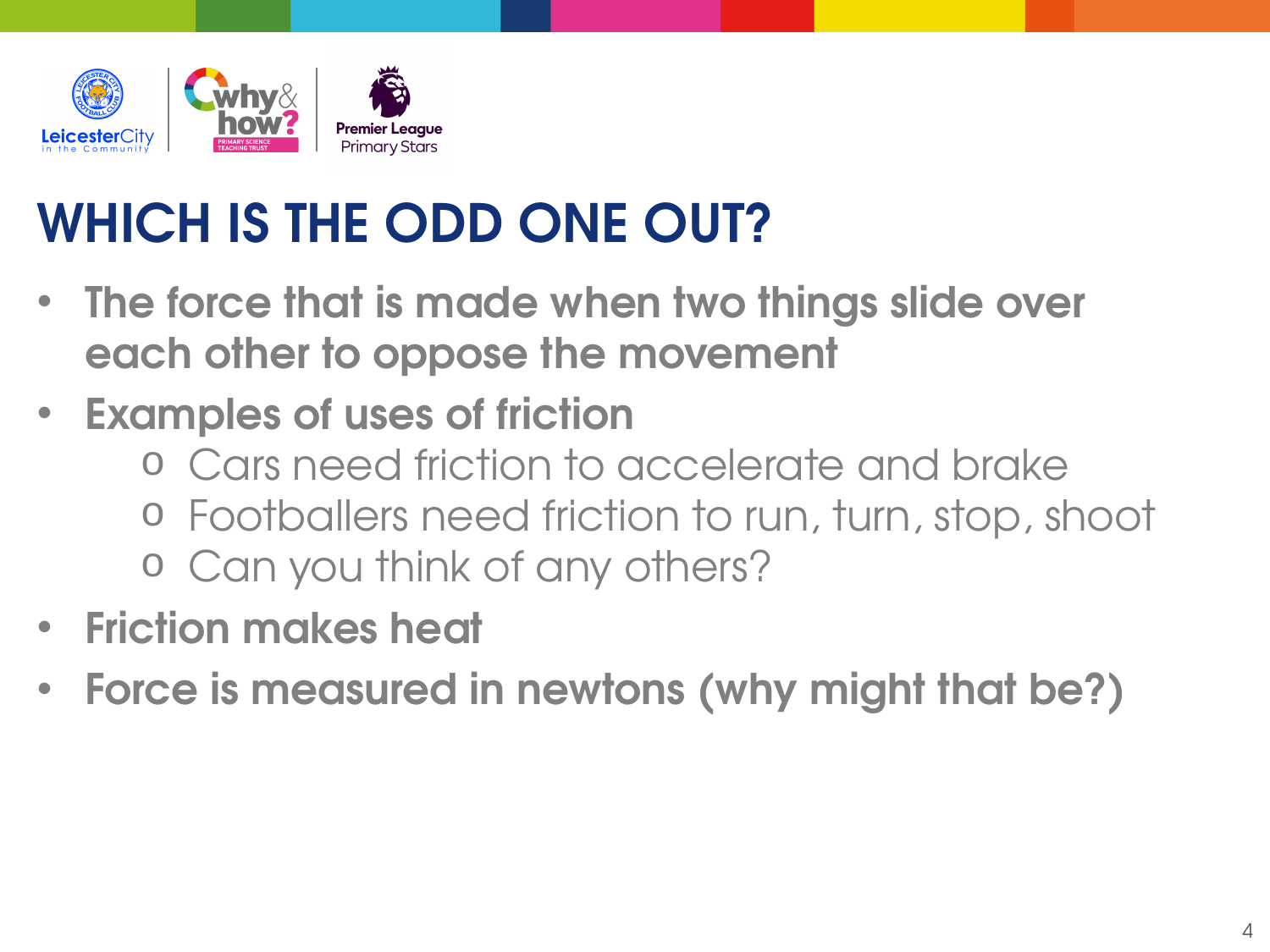

WHICH IS THE ODD ONE OUT?

The force that is made when two things slide over each other to oppose the movement
Examples of uses of friction
Cars need friction to accelerate and brake
Footballers need friction to run, turn, stop, shoot
Can you think of any others?
Friction makes heat
Force is measured in newtons (why might that be?)
4